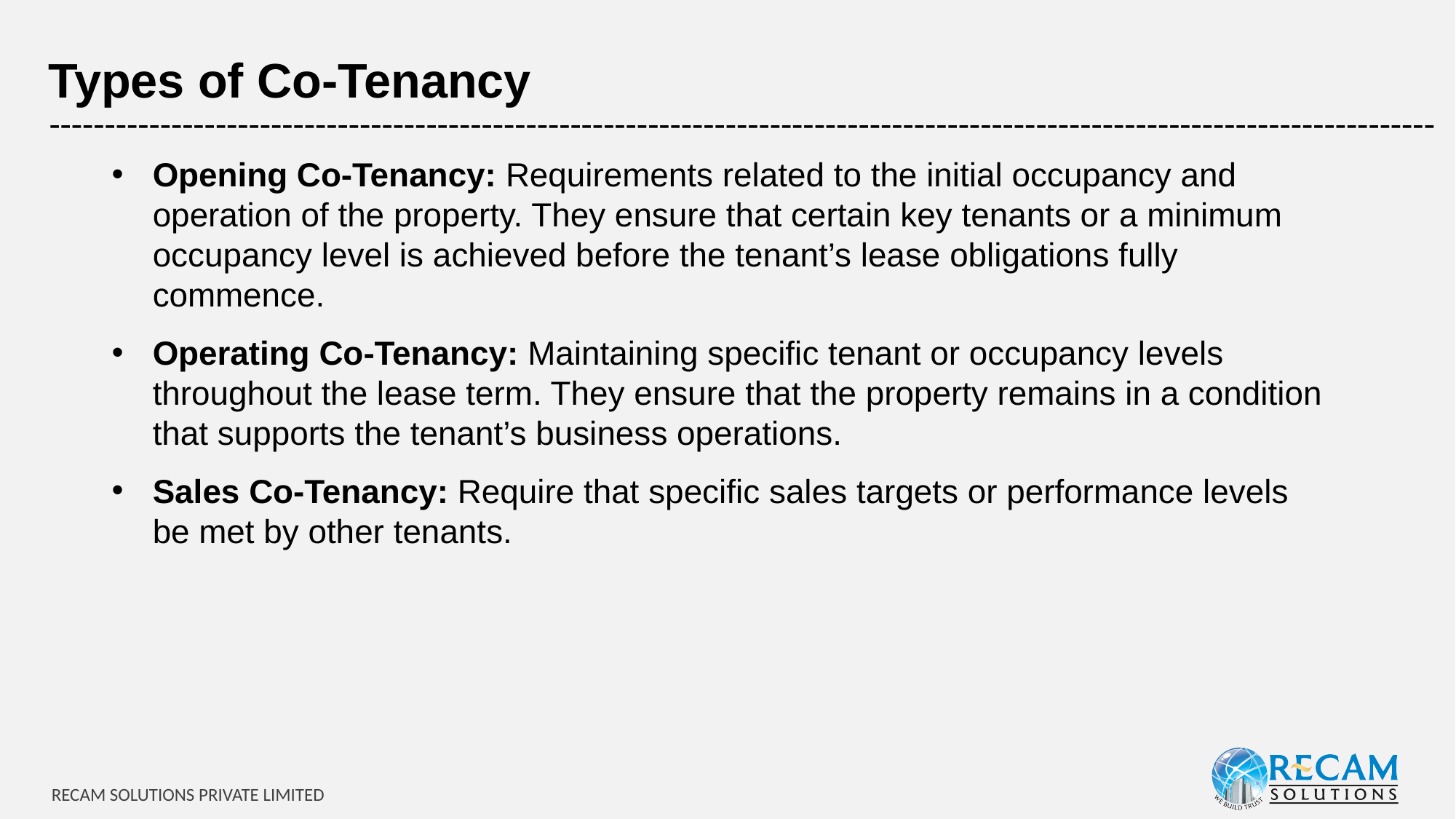

Types of Co-Tenancy
-----------------------------------------------------------------------------------------------------------------------------
Opening Co-Tenancy: Requirements related to the initial occupancy and operation of the property. They ensure that certain key tenants or a minimum occupancy level is achieved before the tenant’s lease obligations fully commence.
Operating Co-Tenancy: Maintaining specific tenant or occupancy levels throughout the lease term. They ensure that the property remains in a condition that supports the tenant’s business operations.
Sales Co-Tenancy: Require that specific sales targets or performance levels be met by other tenants.
RECAM SOLUTIONS PRIVATE LIMITED